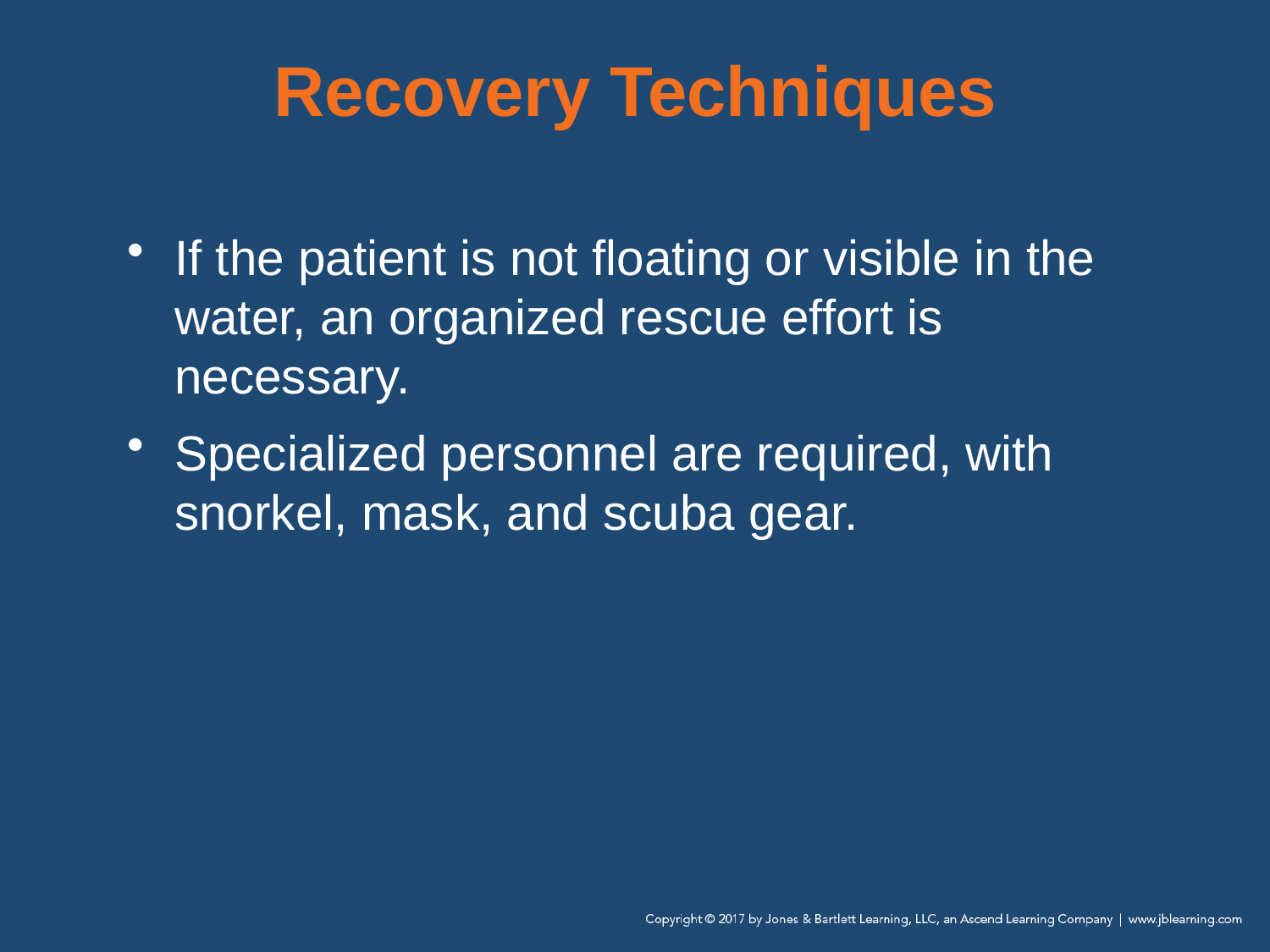

# Recovery Techniques
If the patient is not floating or visible in the water, an organized rescue effort is necessary.
Specialized personnel are required, with snorkel, mask, and scuba gear.